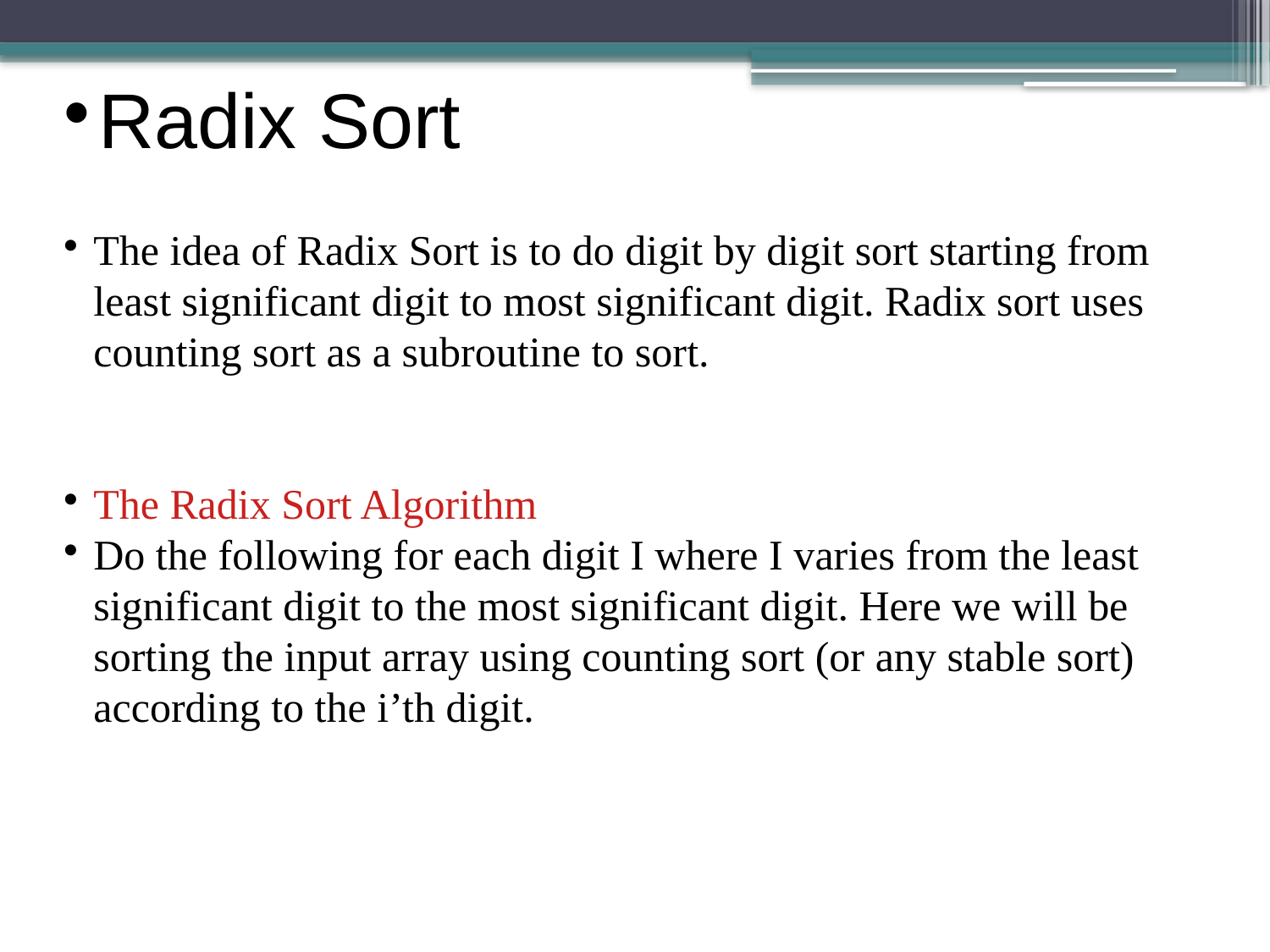

Radix Sort

The idea of Radix Sort is to do digit by digit sort starting from least significant digit to most significant digit. Radix sort uses counting sort as a subroutine to sort.

The Radix Sort Algorithm
Do the following for each digit I where I varies from the least significant digit to the most significant digit. Here we will be sorting the input array using counting sort (or any stable sort) according to the i’th digit.